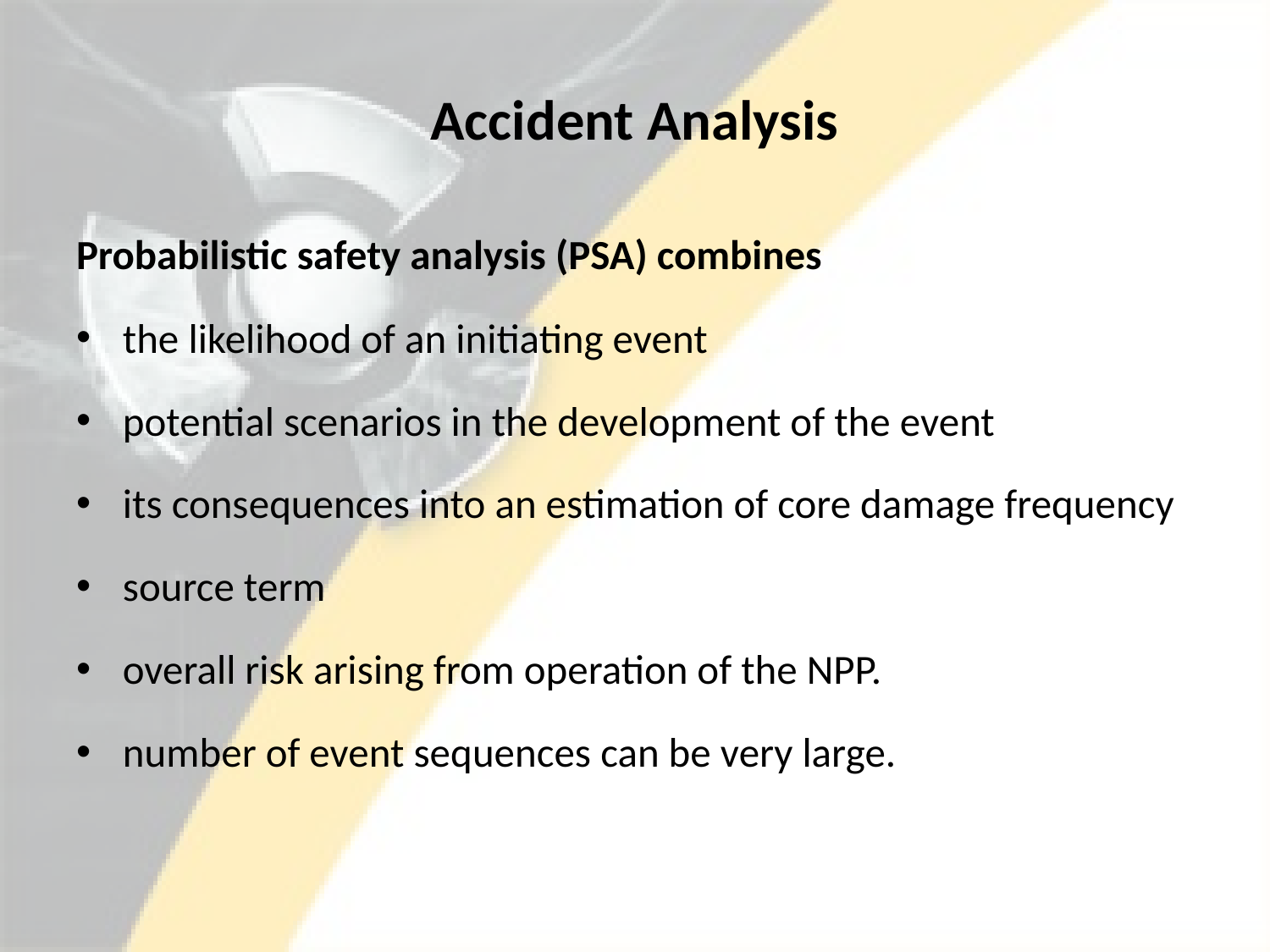

# Accident Analysis
Probabilistic safety analysis (PSA) combines
the likelihood of an initiating event
potential scenarios in the development of the event
its consequences into an estimation of core damage frequency
source term
overall risk arising from operation of the NPP.
number of event sequences can be very large.